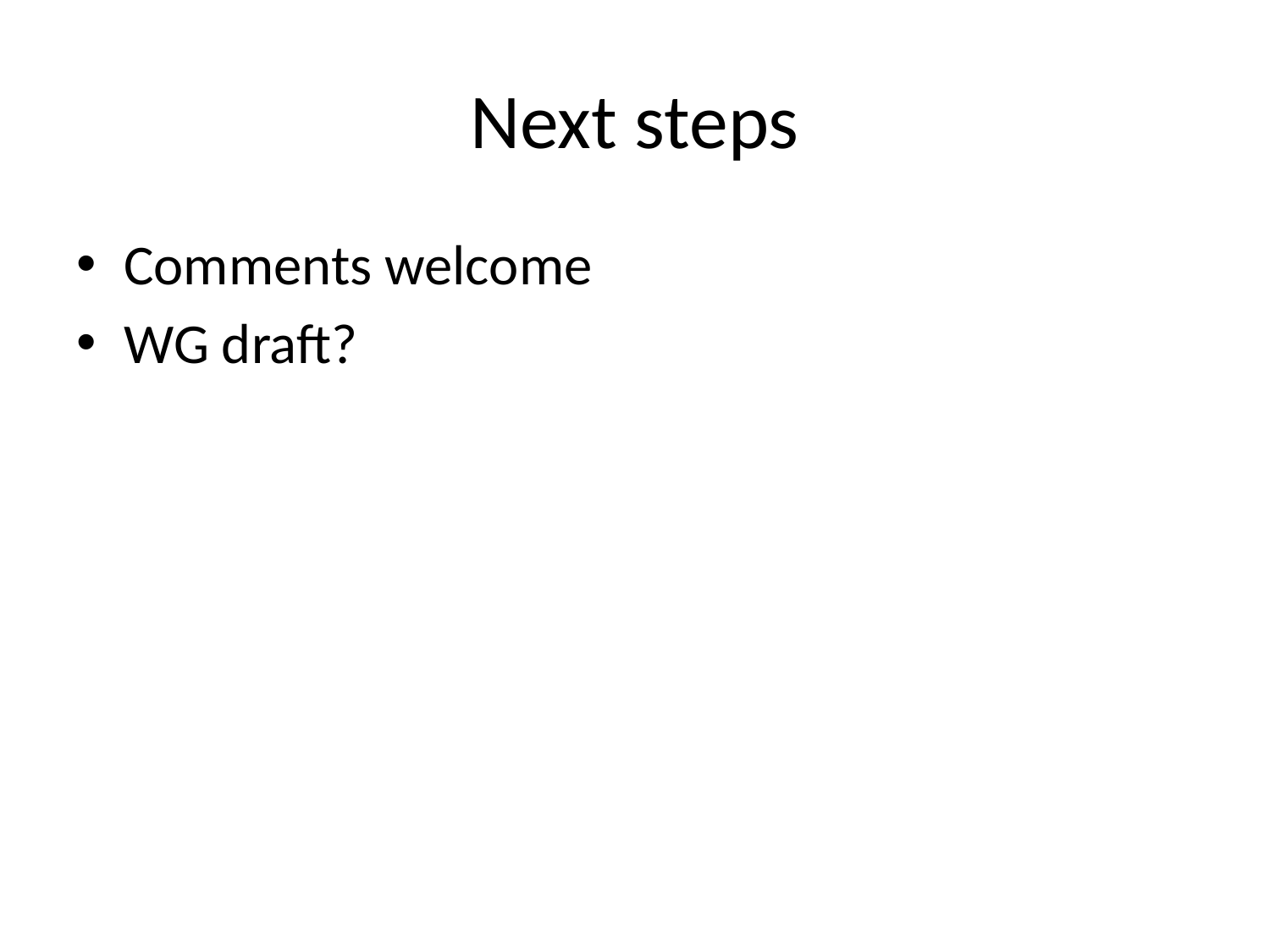

# Next steps
Comments welcome
WG draft?